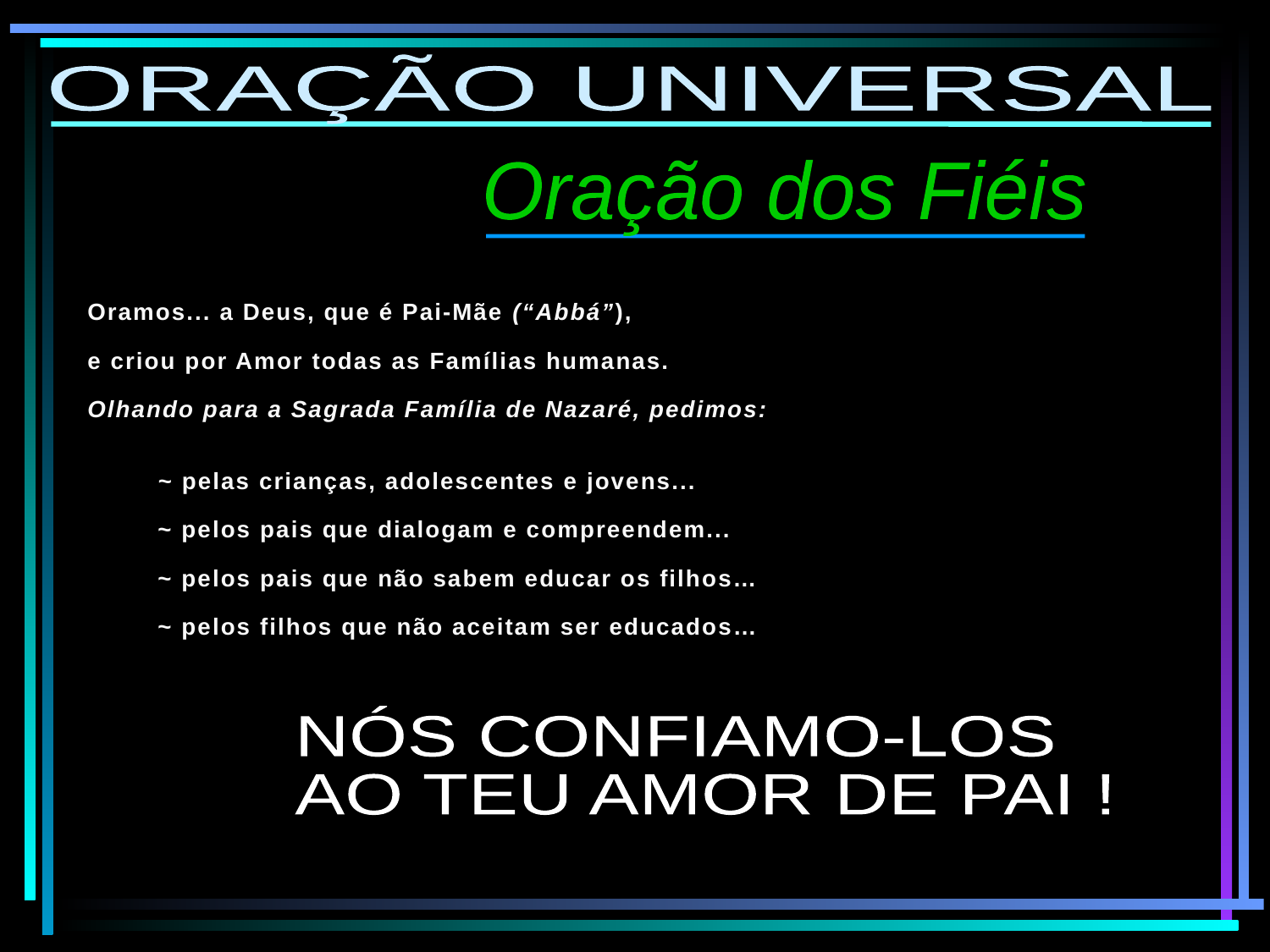

ORAÇÃO UNIVERSAL

Oração dos Fiéis

Oramos... a Deus, que é Pai-Mãe (“Abbá”),
e criou por Amor todas as Famílias humanas.
Olhando para a Sagrada Família de Nazaré, pedimos:
 ~ pelas crianças, adolescentes e jovens...
 ~ pelos pais que dialogam e compreendem...
 ~ pelos pais que não sabem educar os filhos…
 ~ pelos filhos que não aceitam ser educados…
NÓS CONFIAMO-LOS
AO TEU AMOR DE PAI !